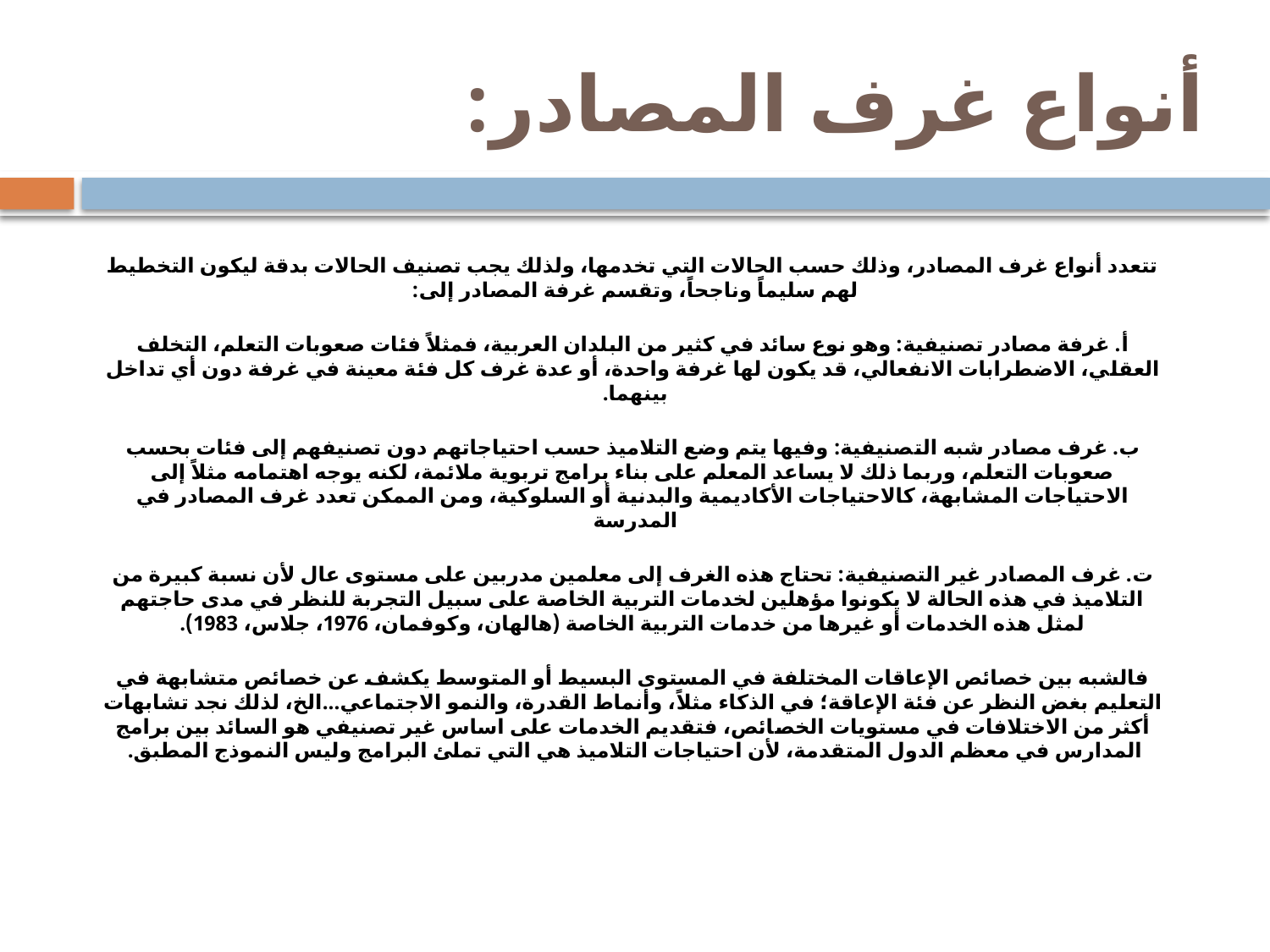

# أنواع غرف المصادر:
تتعدد أنواع غرف المصادر، وذلك حسب الحالات التي تخدمها، ولذلك يجب تصنيف الحالات بدقة ليكون التخطيط لهم سليماً وناجحاً، وتقسم غرفة المصادر إلى:
أ‌. غرفة مصادر تصنيفية: وهو نوع سائد في كثير من البلدان العربية، فمثلاً فئات صعوبات التعلم، التخلف العقلي، الاضطرابات الانفعالي، قد يكون لها غرفة واحدة، أو عدة غرف كل فئة معينة في غرفة دون أي تداخل بينهما.
ب‌. غرف مصادر شبه التصنيفية: وفيها يتم وضع التلاميذ حسب احتياجاتهم دون تصنيفهم إلى فئات بحسب صعوبات التعلم، وربما ذلك لا يساعد المعلم على بناء برامج تربوية ملائمة، لكنه يوجه اهتمامه مثلاً إلى الاحتياجات المشابهة، كالاحتياجات الأكاديمية والبدنية أو السلوكية، ومن الممكن تعدد غرف المصادر في المدرسة
ت‌. غرف المصادر غير التصنيفية: تحتاج هذه الغرف إلى معلمين مدربين على مستوى عال لأن نسبة كبيرة من التلاميذ في هذه الحالة لا يكونوا مؤهلين لخدمات التربية الخاصة على سبيل التجربة للنظر في مدى حاجتهم لمثل هذه الخدمات أو غيرها من خدمات التربية الخاصة (هالهان، وكوفمان، 1976، جلاس، 1983).
فالشبه بين خصائص الإعاقات المختلفة في المستوى البسيط أو المتوسط يكشف عن خصائص متشابهة في التعليم بغض النظر عن فئة الإعاقة؛ في الذكاء مثلاً، وأنماط القدرة، والنمو الاجتماعي...الخ، لذلك نجد تشابهات أكثر من الاختلافات في مستويات الخصائص، فتقديم الخدمات على اساس غير تصنيفي هو السائد بين برامج المدارس في معظم الدول المتقدمة، لأن احتياجات التلاميذ هي التي تملئ البرامج وليس النموذج المطبق.